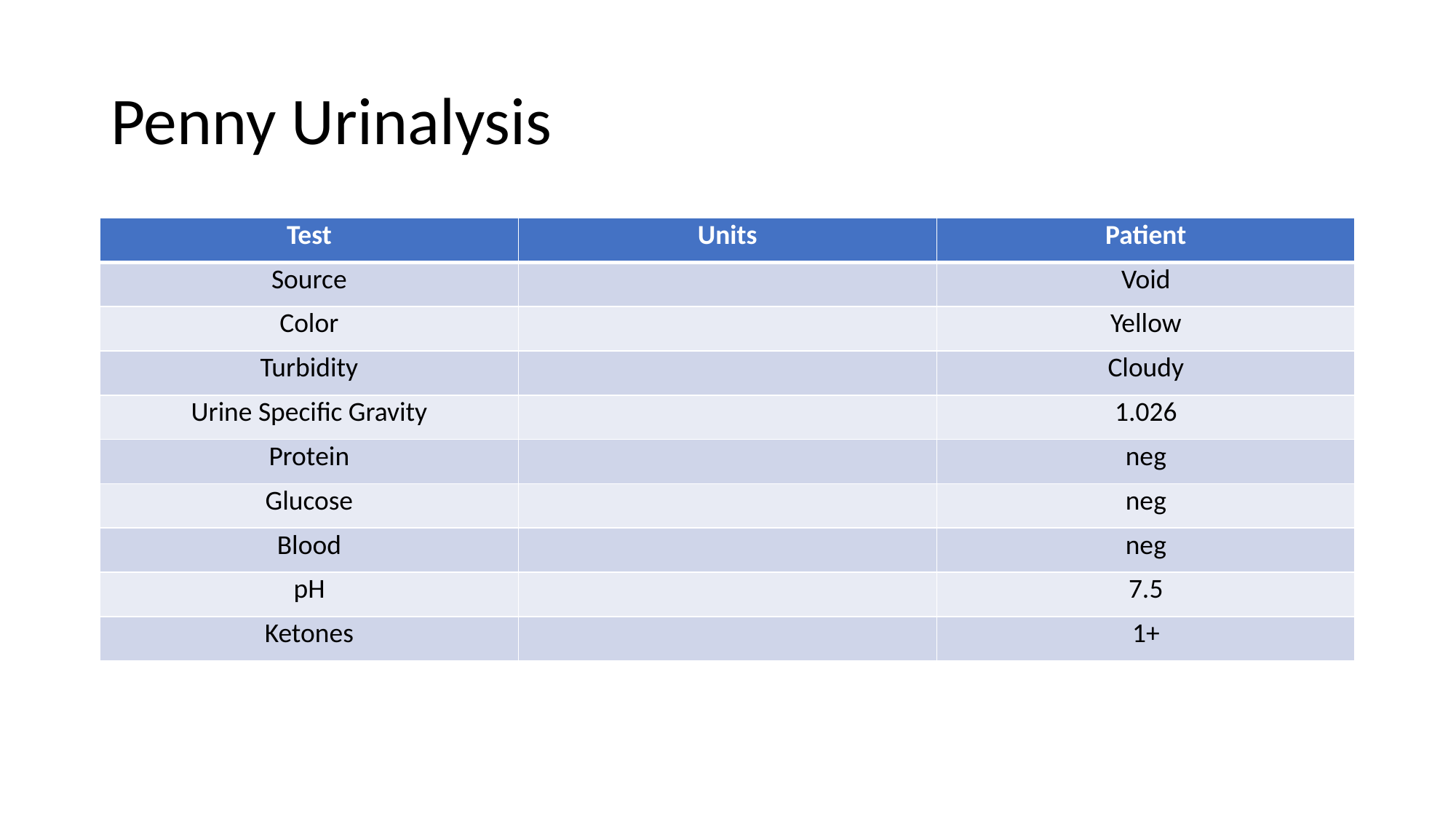

# Penny Urinalysis
| Test | Units | Patient |
| --- | --- | --- |
| Source |  | Void |
| Color |  | Yellow |
| Turbidity |  | Cloudy |
| Urine Specific Gravity |  | 1.026 |
| Protein |  | neg |
| Glucose |  | neg |
| Blood |  | neg |
| pH |  | 7.5 |
| Ketones |  | 1+ |